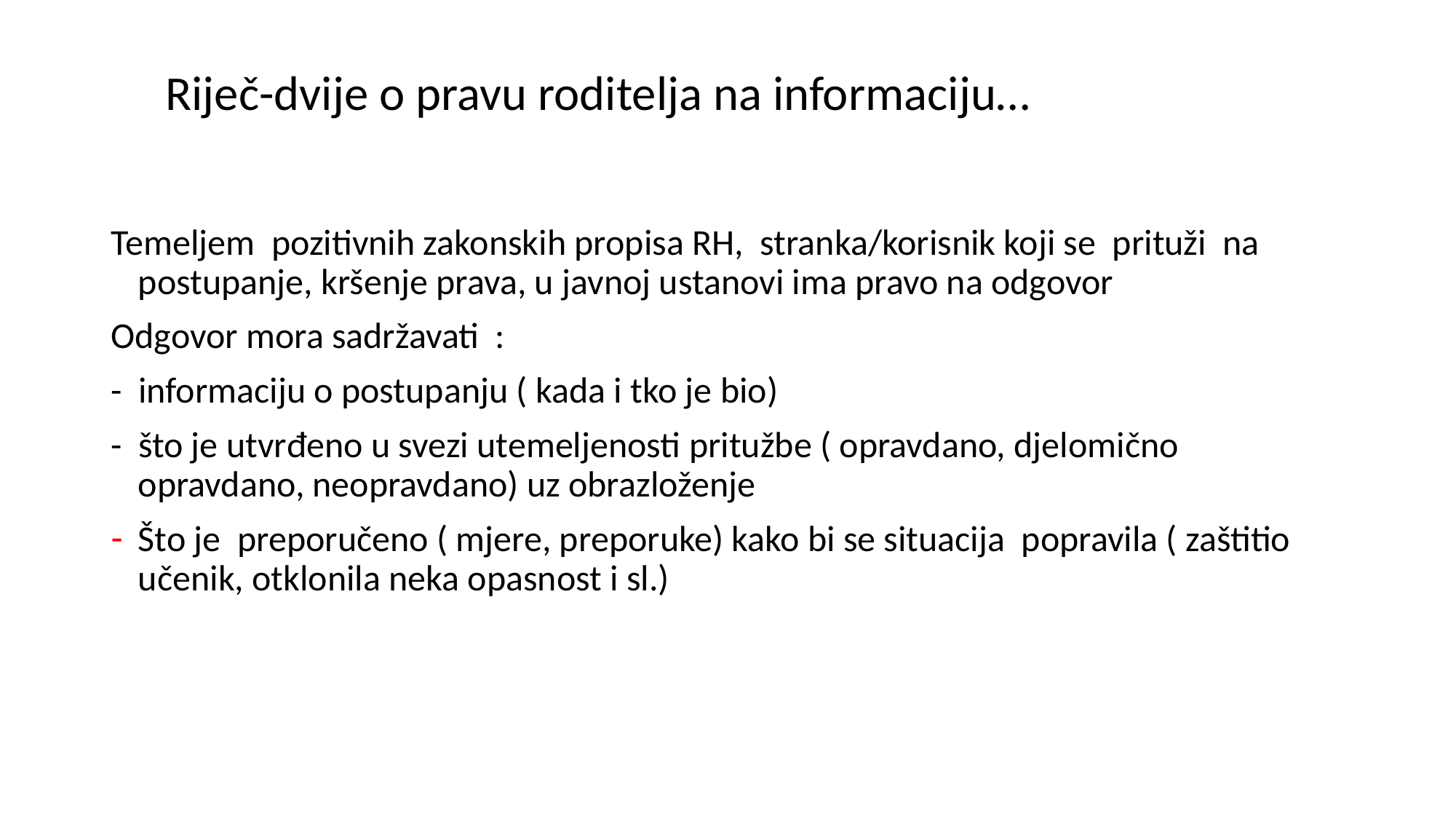

# Riječ-dvije o pravu roditelja na informaciju…
Temeljem  pozitivnih zakonskih propisa RH,  stranka/korisnik koji se  prituži  na  postupanje, kršenje prava, u javnoj ustanovi ima pravo na odgovor
Odgovor mora sadržavati  :
-  informaciju o postupanju ( kada i tko je bio)
-  što je utvrđeno u svezi utemeljenosti pritužbe ( opravdano, djelomično opravdano, neopravdano) uz obrazloženje
Što je  preporučeno ( mjere, preporuke) kako bi se situacija  popravila ( zaštitio učenik, otklonila neka opasnost i sl.)